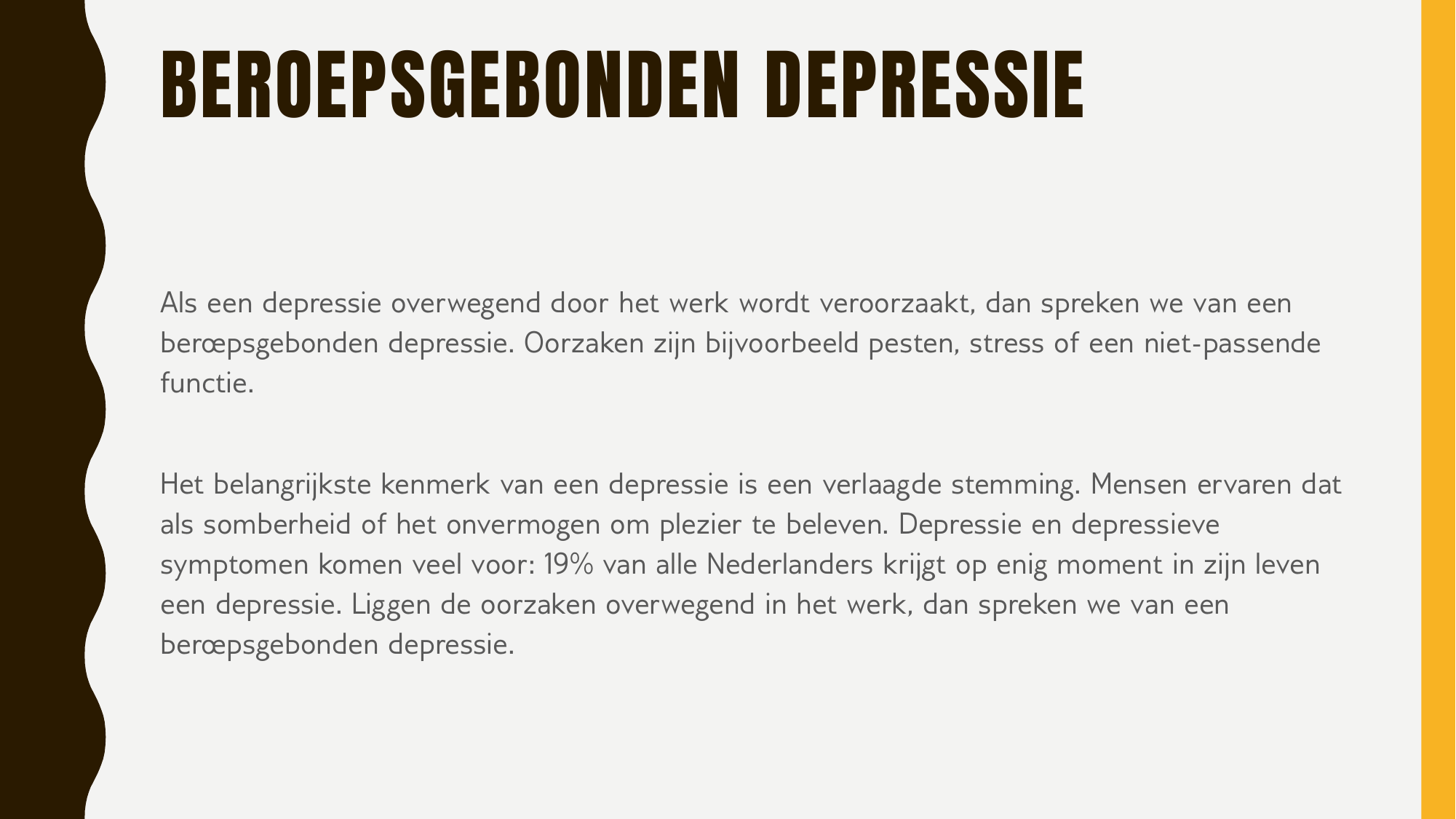

# Beroepsgebonden depressie
Als een depressie overwegend door het werk wordt veroorzaakt, dan spreken we van een beroepsgebonden depressie. Oorzaken zijn bijvoorbeeld pesten, stress of een niet-passende functie.

Het belangrijkste kenmerk van een depressie is een verlaagde stemming. Mensen ervaren dat als somberheid of het onvermogen om plezier te beleven. Depressie en depressieve symptomen komen veel voor: 19% van alle Nederlanders krijgt op enig moment in zijn leven een depressie. Liggen de oorzaken overwegend in het werk, dan spreken we van een beroepsgebonden depressie.